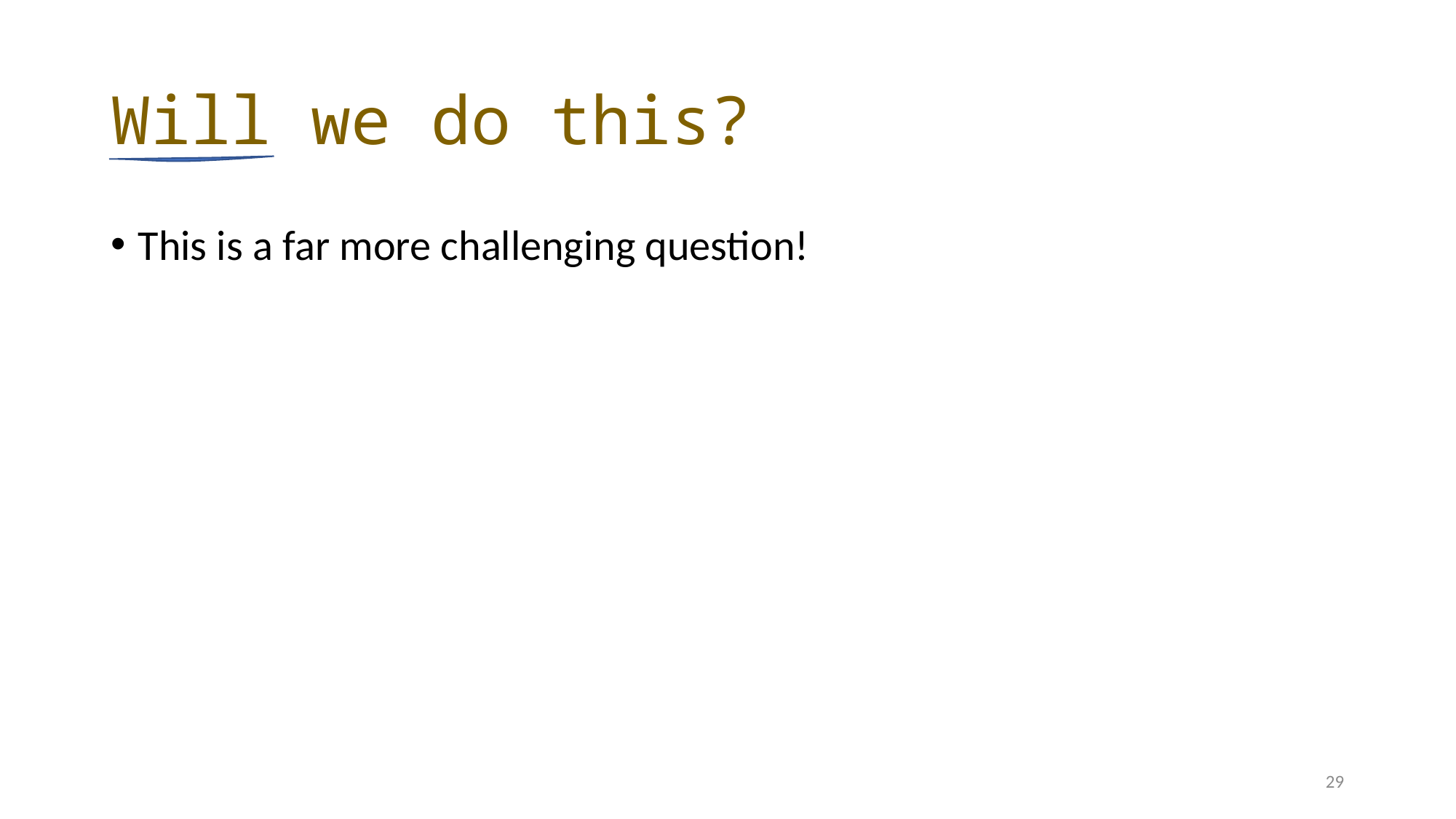

# Will we do this?

This is a far more challenging question!
29